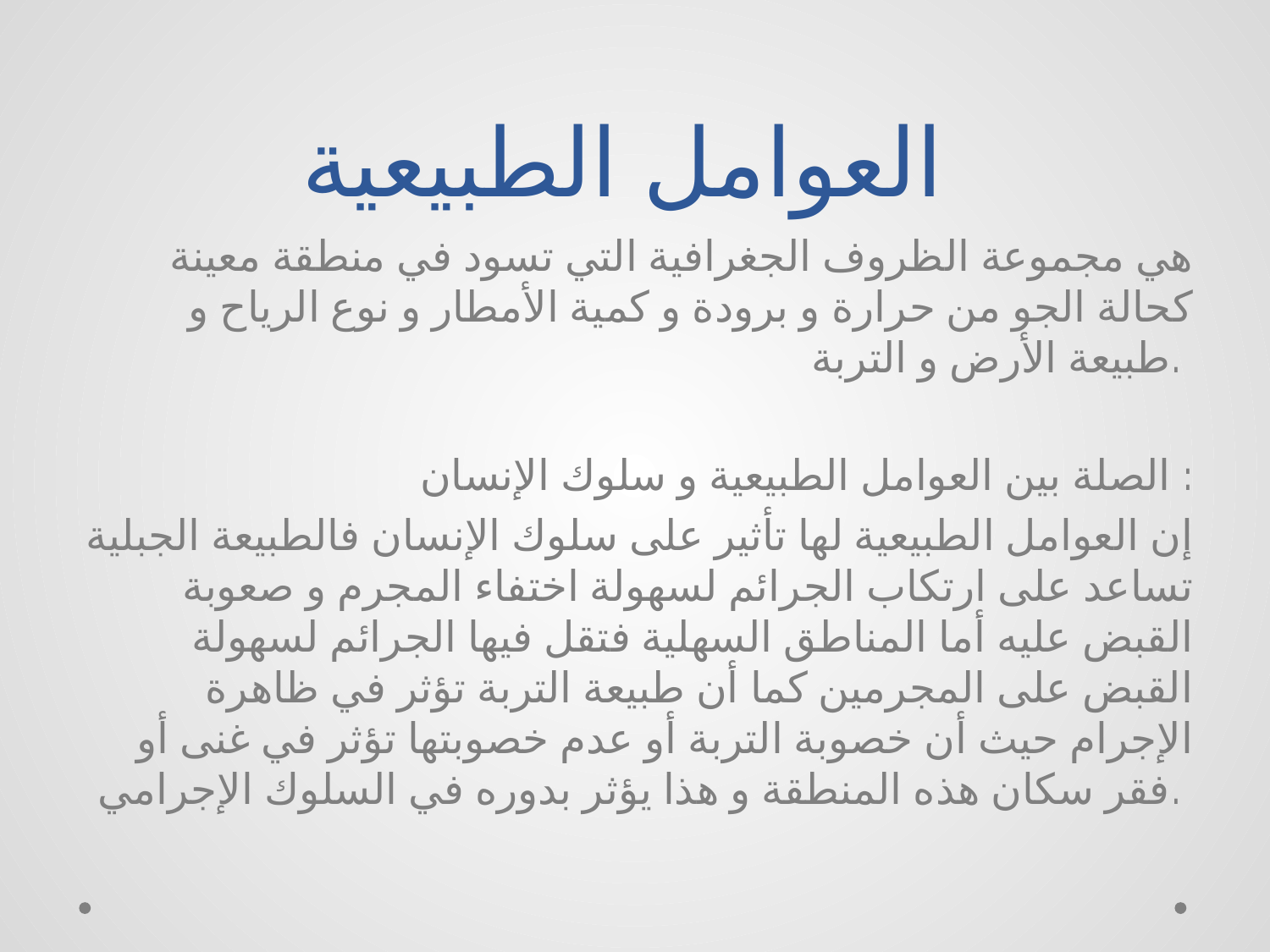

# العوامل الطبيعية
هي مجموعة الظروف الجغرافية التي تسود في منطقة معينة كحالة الجو من حرارة و برودة و كمية الأمطار و نوع الرياح و طبيعة الأرض و التربة.

الصلة بين العوامل الطبيعية و سلوك الإنسان :
إن العوامل الطبيعية لها تأثير على سلوك الإنسان فالطبيعة الجبلية تساعد على ارتكاب الجرائم لسهولة اختفاء المجرم و صعوبة القبض عليه أما المناطق السهلية فتقل فيها الجرائم لسهولة القبض على المجرمين كما أن طبيعة التربة تؤثر في ظاهرة الإجرام حيث أن خصوبة التربة أو عدم خصوبتها تؤثر في غنى أو فقر سكان هذه المنطقة و هذا يؤثر بدوره في السلوك الإجرامي.